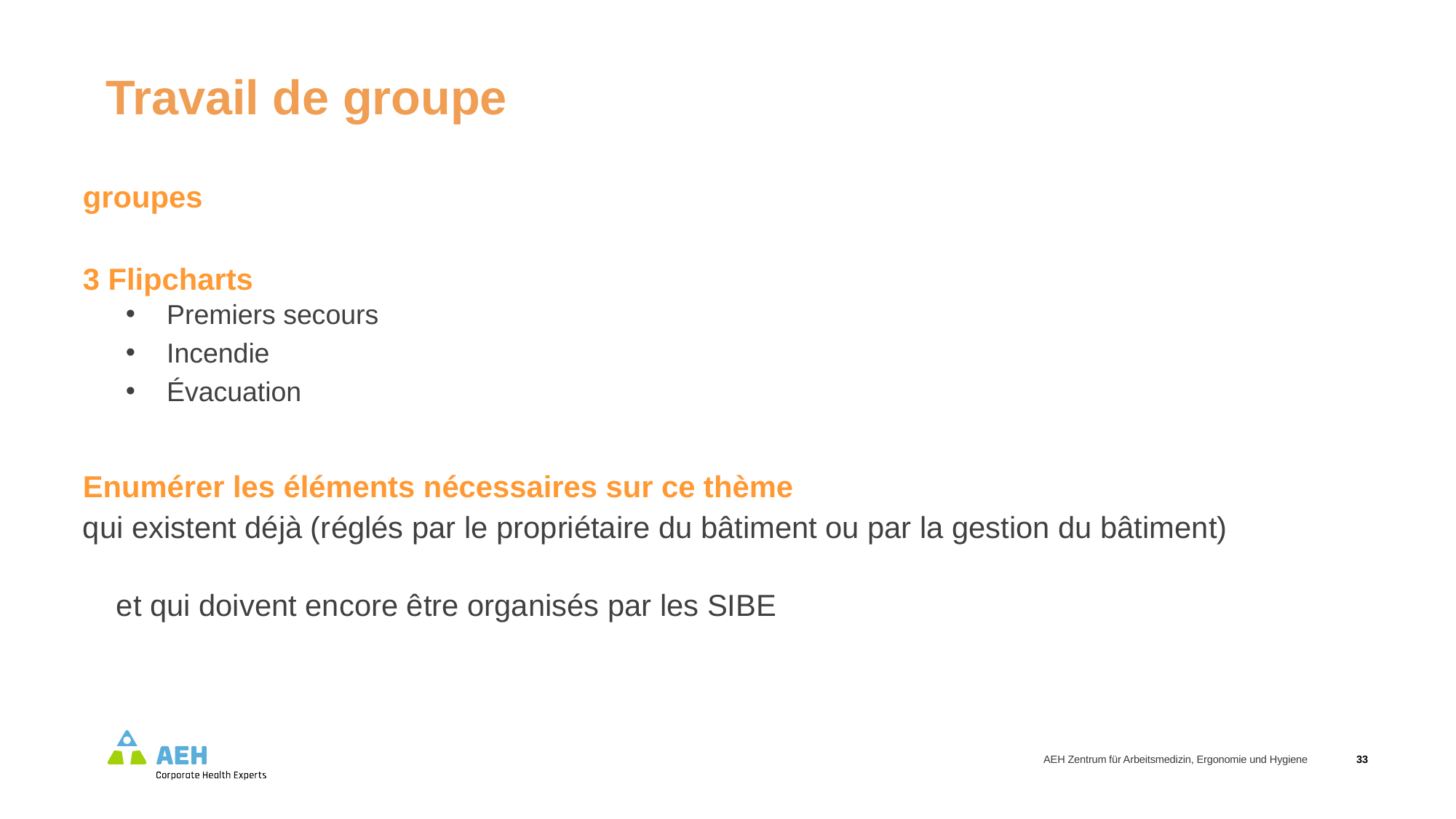

Travail de groupe
groupes

3 Flipcharts
Premiers secours
Incendie
Évacuation

Enumérer les éléments nécessaires sur ce thème
qui existent déjà (réglés par le propriétaire du bâtiment ou par la gestion du bâtiment)

    et qui doivent encore être organisés par les SIBE
AEH Zentrum für Arbeitsmedizin, Ergonomie und Hygiene